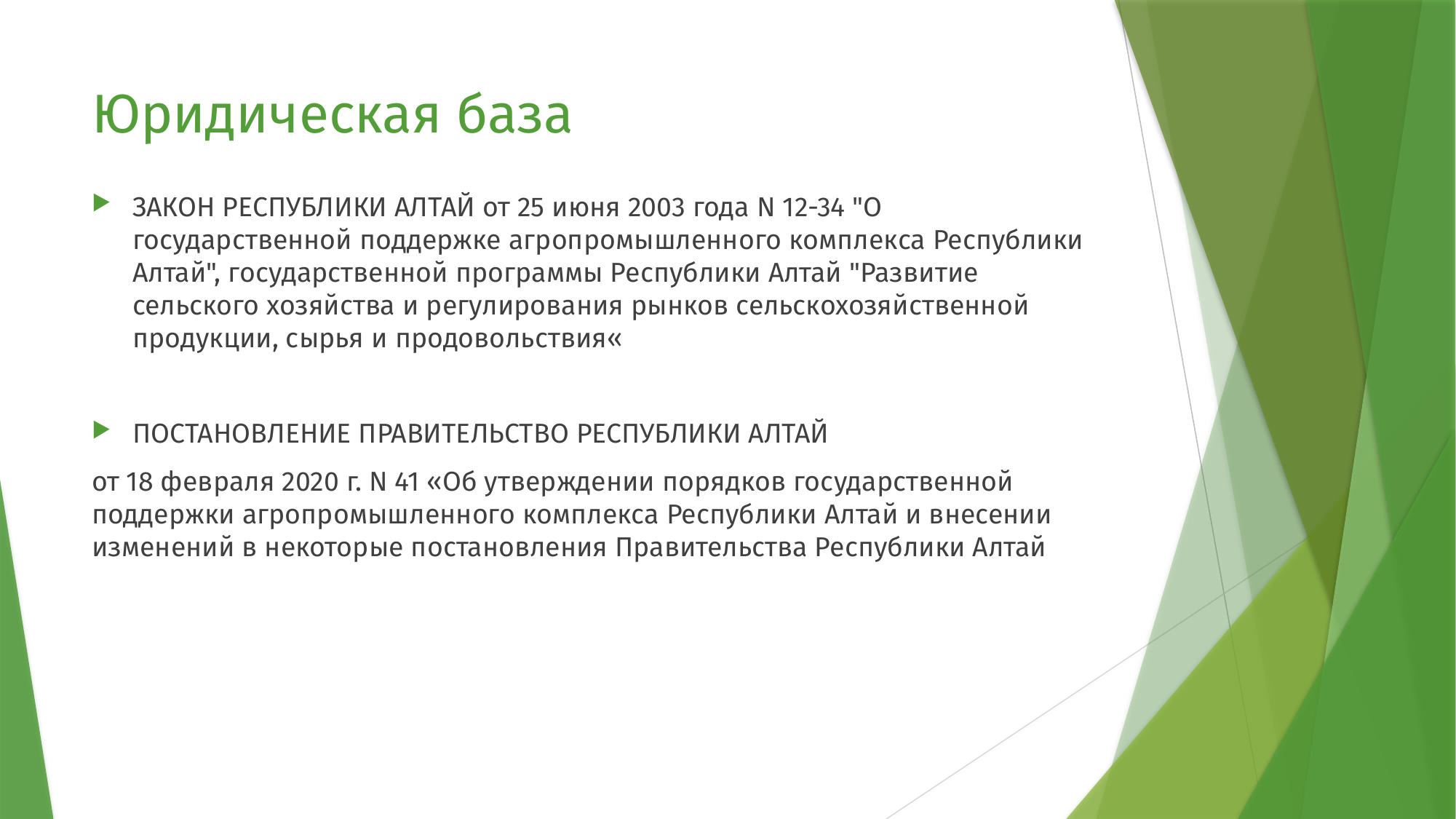

# Юридическая база
Закон Республики Алтай от 25 июня 2003 года N 12-34 "О государственной поддержке агропромышленного комплекса Республики Алтай", государственной программы Республики Алтай "Развитие сельского хозяйства и регулирования рынков сельскохозяйственной продукции, сырья и продовольствия«

ПОСТАНОВЛЕНИЕ ПРАВИТЕЛЬСТВО РЕСПУБЛИКИ АЛТАЙ
от 18 февраля 2020 г. N 41 «Об утверждении порядков государственной поддержки агропромышленного комплекса Республики Алтай и внесении изменений в некоторые постановления Правительства Республики Алтай